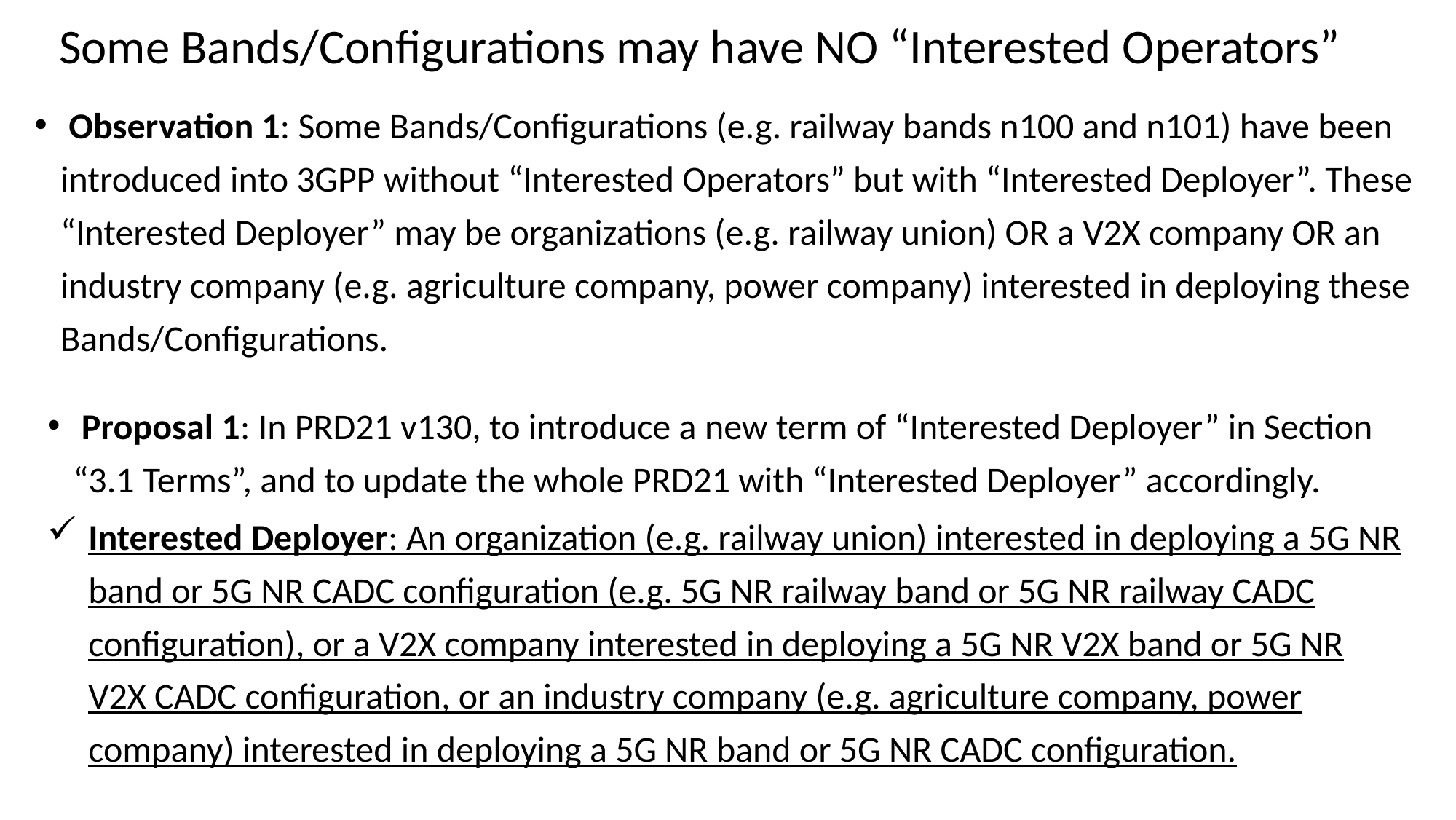

# Some Bands/Configurations may have NO “Interested Operators”
 Observation 1: Some Bands/Configurations (e.g. railway bands n100 and n101) have been introduced into 3GPP without “Interested Operators” but with “Interested Deployer”. These “Interested Deployer” may be organizations (e.g. railway union) OR a V2X company OR an industry company (e.g. agriculture company, power company) interested in deploying these Bands/Configurations.
 Proposal 1: In PRD21 v130, to introduce a new term of “Interested Deployer” in Section “3.1 Terms”, and to update the whole PRD21 with “Interested Deployer” accordingly.
Interested Deployer: An organization (e.g. railway union) interested in deploying a 5G NR band or 5G NR CADC configuration (e.g. 5G NR railway band or 5G NR railway CADC configuration), or a V2X company interested in deploying a 5G NR V2X band or 5G NR V2X CADC configuration, or an industry company (e.g. agriculture company, power company) interested in deploying a 5G NR band or 5G NR CADC configuration.